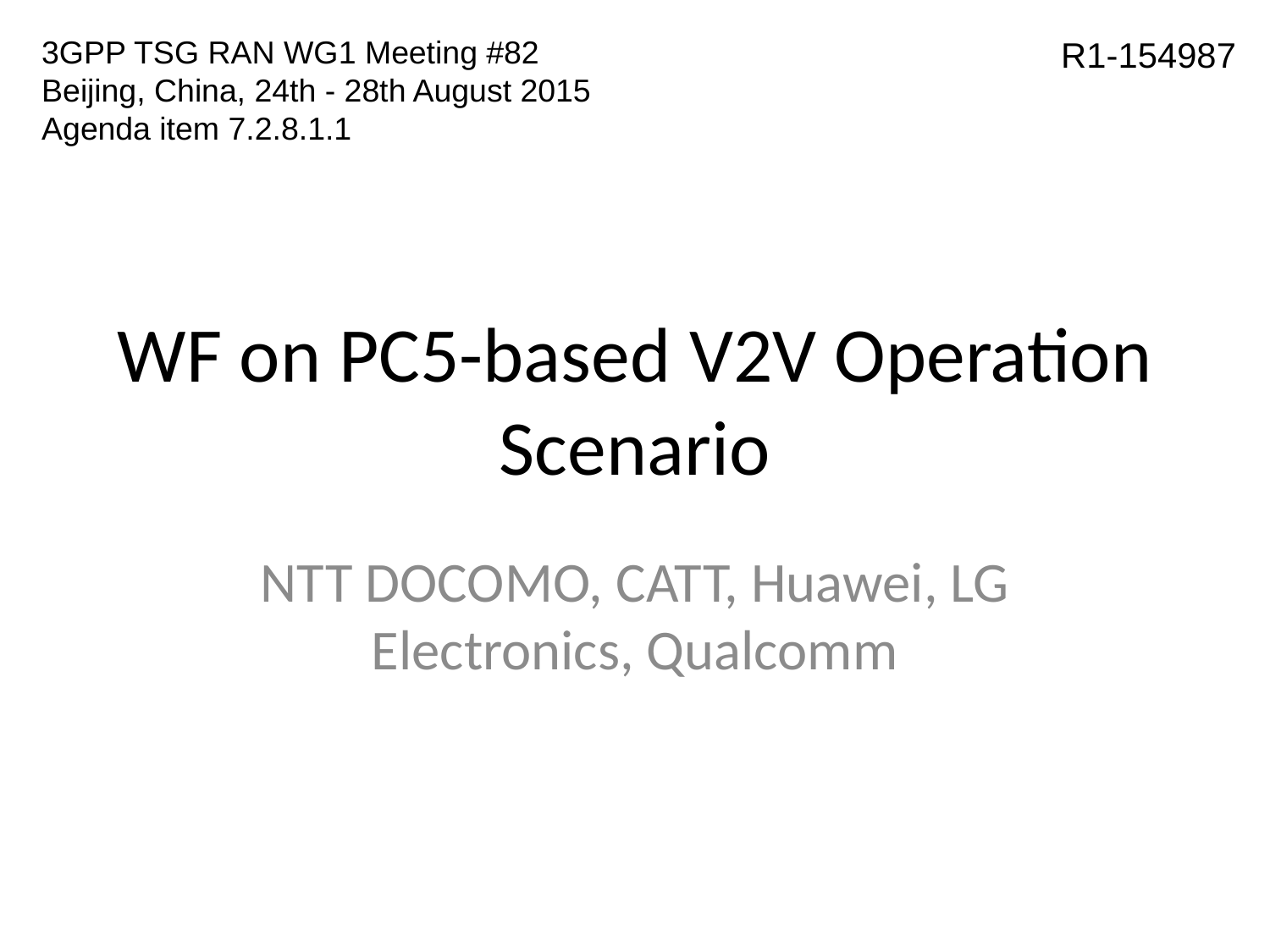

3GPP TSG RAN WG1 Meeting #82
Beijing, China, 24th - 28th August 2015
Agenda item 7.2.8.1.1
R1-154987
# WF on PC5-based V2V Operation Scenario
NTT DOCOMO, CATT, Huawei, LG Electronics, Qualcomm